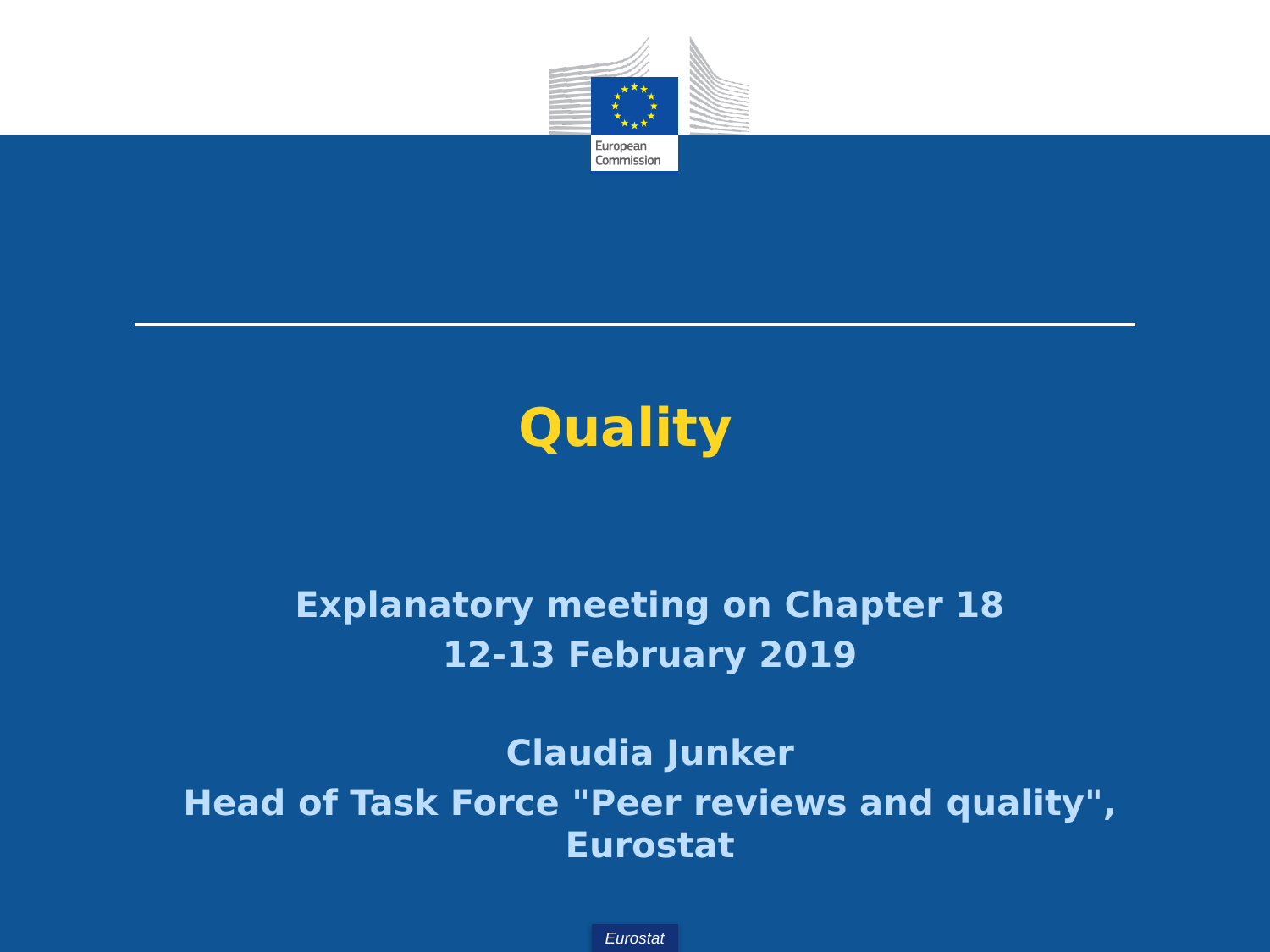

# Quality
Explanatory meeting on Chapter 18
12-13 February 2019

Claudia Junker
Head of Task Force "Peer reviews and quality", Eurostat

Eurostat